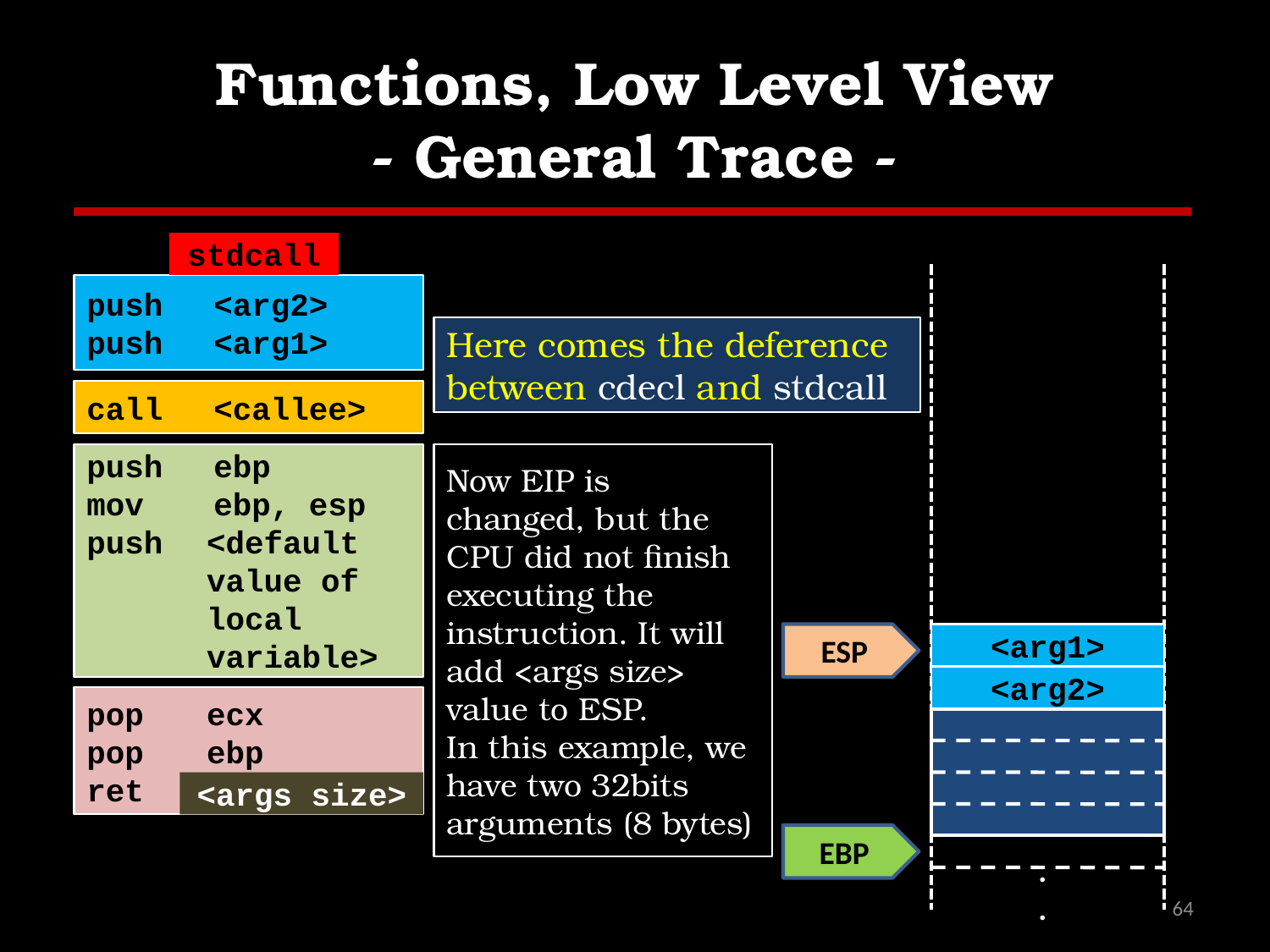

# Functions, Low Level View - General Trace -
stdcall
push	<arg2>
push	<arg1>
Here comes the deference between cdecl and stdcall
call	<callee>
push	ebp
mov	ebp, esp
push	<default value of local variable>
Now EIP is changed, but the CPU did not finish executing the instruction. It will add <args size> value to ESP.
In this example, we have two 32bits arguments (8 bytes)
ESP
<arg1>
<arg2>
pop	ecx
pop	ebp
ret

<args size>
EBP
.
.
64